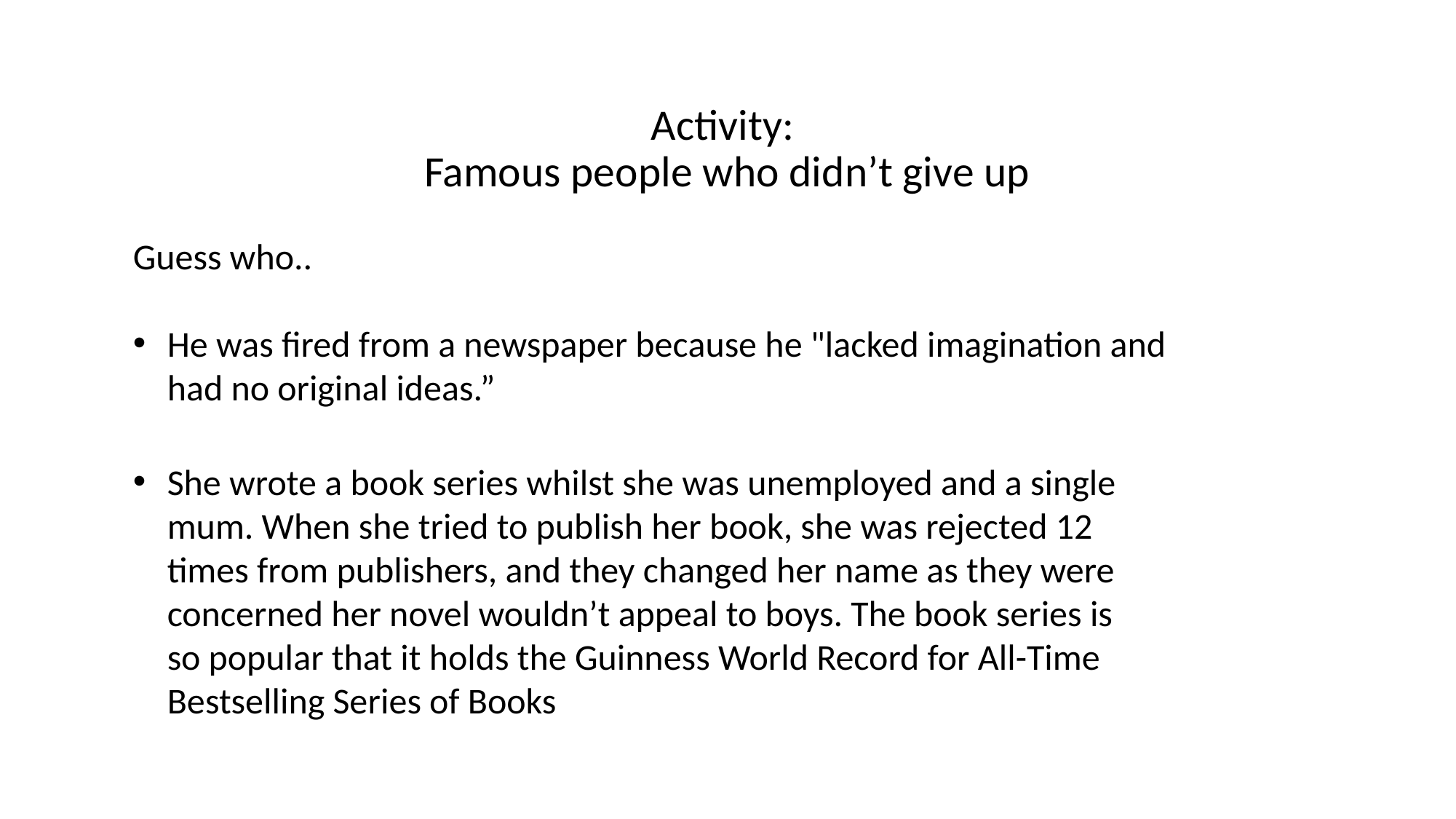

# Activity: Famous people who didn’t give up
Guess who..

He was fired from a newspaper because he "lacked imagination and had no original ideas.”

She wrote a book series whilst she was unemployed and a single mum. When she tried to publish her book, she was rejected 12 times from publishers, and they changed her name as they were concerned her novel wouldn’t appeal to boys. The book series is so popular that it holds the Guinness World Record for All-Time Bestselling Series of Books